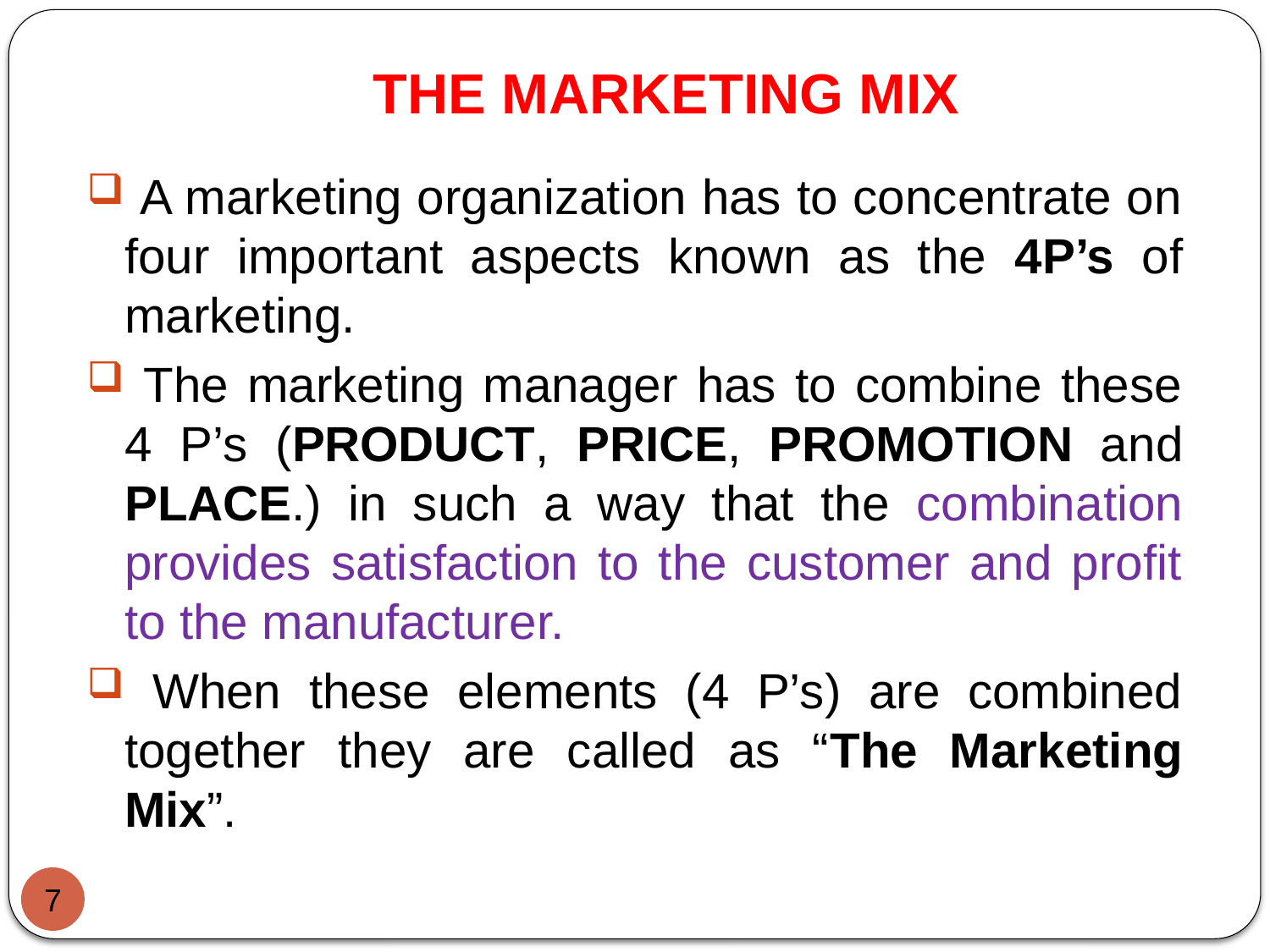

# THE MARKETING MIX
 A marketing organization has to concentrate on four important aspects known as the 4P’s of marketing.
 The marketing manager has to combine these 4 P’s (PRODUCT, PRICE, PROMOTION and PLACE.) in such a way that the combination provides satisfaction to the customer and profit to the manufacturer.
 When these elements (4 P’s) are combined together they are called as “The Marketing Mix”.
7